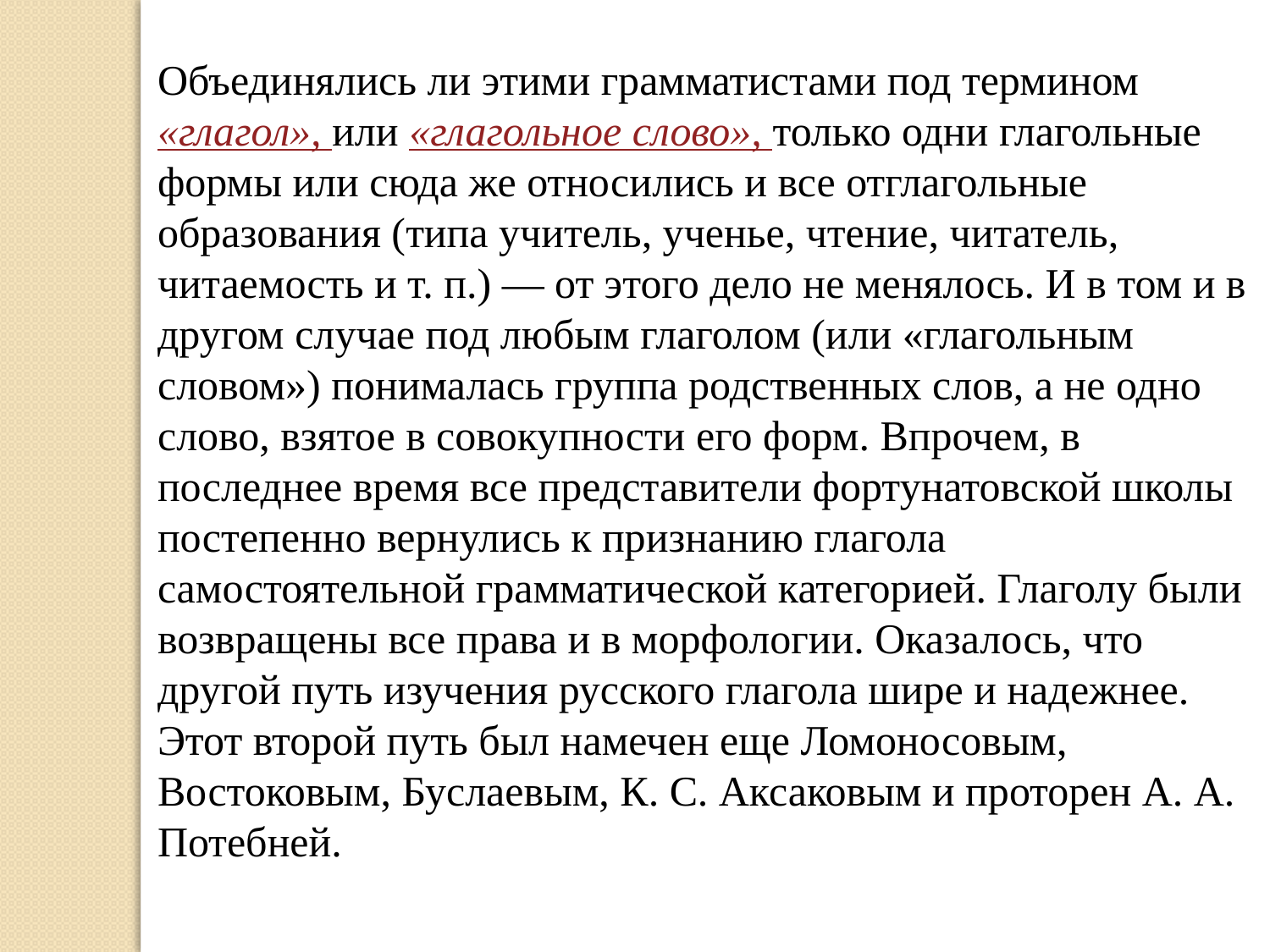

Объединялись ли этими грамматистами под термином «глагол», или «глагольное слово», только одни глагольные формы или сюда же относились и все отглагольные образования (типа учитель, ученье, чтение, читатель, читаемость и т. п.) — от этого дело не менялось. И в том и в другом случае под любым глаголом (или «глагольным словом») понималась группа родственных слов, а не одно слово, взятое в совокупности его форм. Впрочем, в последнее время все представители фортунатовской школы постепенно вернулись к признанию глагола самостоятельной грамматической категорией. Глаголу были возвращены все права и в морфологии. Оказалось, что другой путь изучения русского глагола шире и надежнее.
Этот второй путь был намечен еще Ломоносовым, Востоковым, Буслаевым, К. С. Аксаковым и проторен А. А. Потебней.